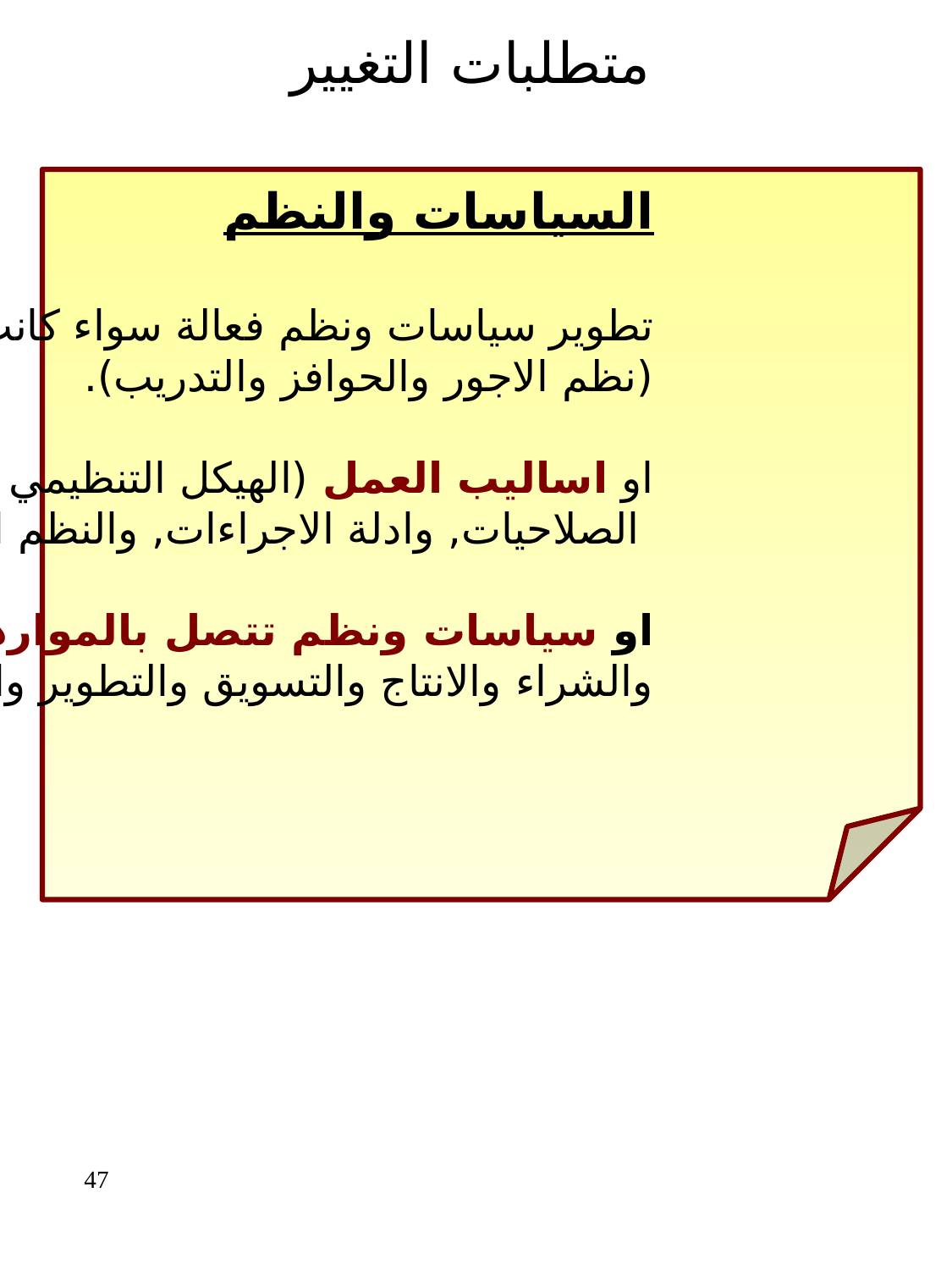

متطلبات التغيير

السياسات والنظم

تطوير سياسات ونظم فعالة سواء كانت تتصل بالموارد البشرية
(نظم الاجور والحوافز والتدريب).

او اساليب العمل (الهيكل التنظيمي والوصف الوظيفي وجداول
 الصلاحيات, وادلة الاجراءات, والنظم الالكترونية)

او سياسات ونظم تتصل بالموارد المادية (كنظم الصرف
والشراء والانتاج والتسويق والتطوير والتنقل والتخزين)

47